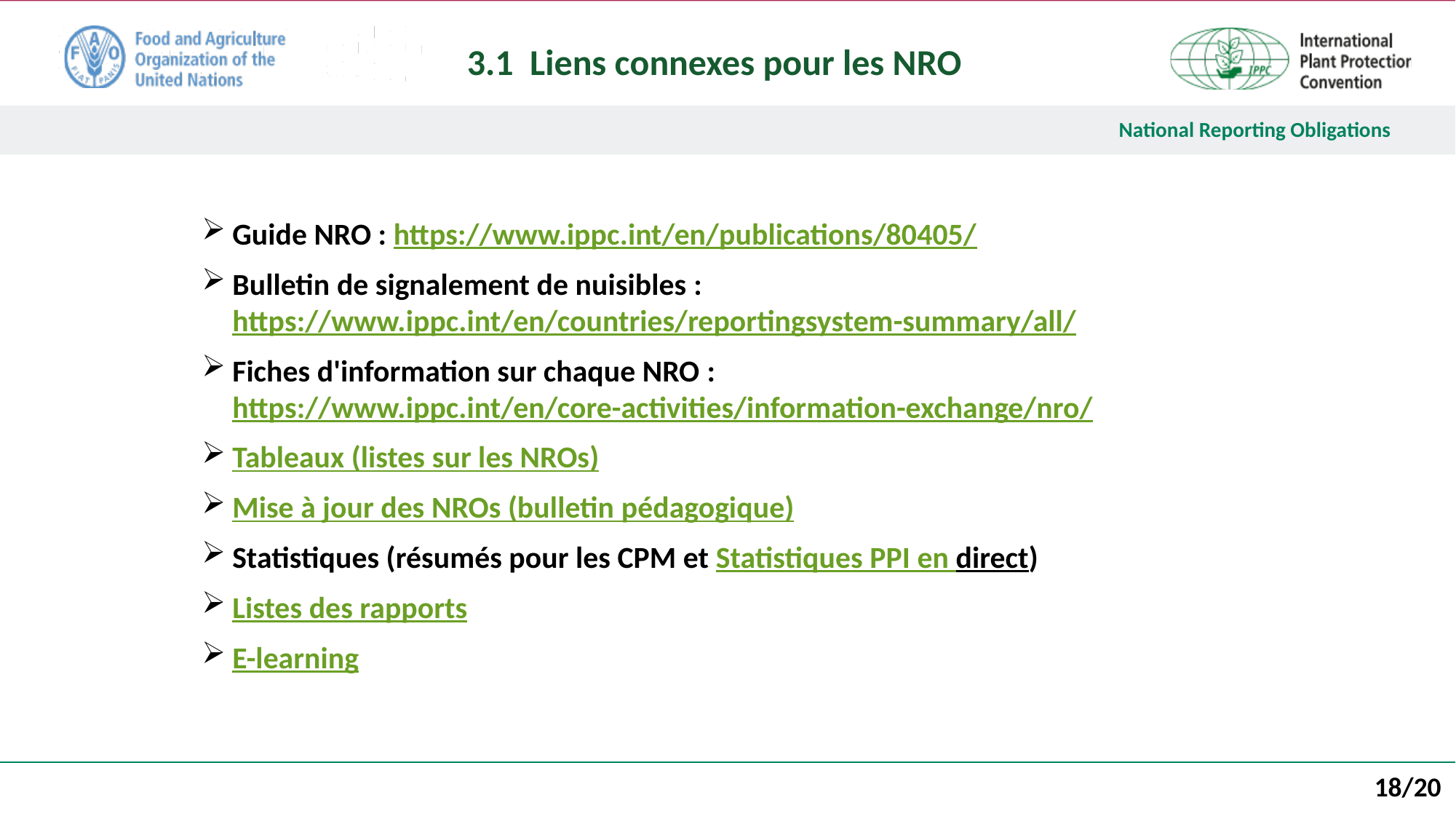

3.1  Liens connexes pour les NRO
Guide NRO : https://www.ippc.int/en/publications/80405/
Bulletin de signalement de nuisibles : https://www.ippc.int/en/countries/reportingsystem-summary/all/
Fiches d'information sur chaque NRO : https://www.ippc.int/en/core-activities/information-exchange/nro/
Tableaux (listes sur les NROs)
Mise à jour des NROs (bulletin pédagogique)
Statistiques (résumés pour les CPM et Statistiques PPI en direct)
Listes des rapports
E-learning
18/20